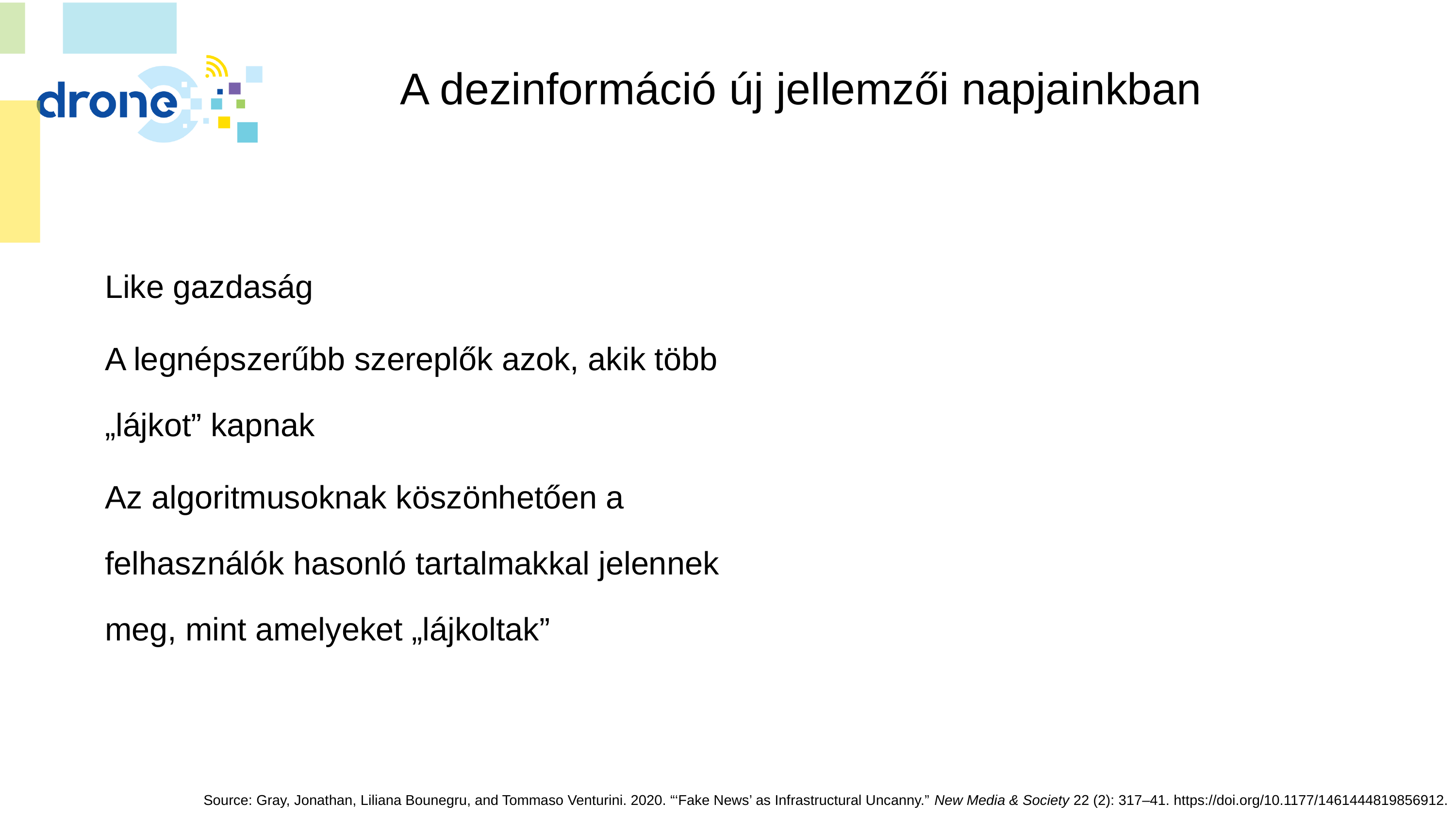

# A dezinformáció új jellemzői napjainkban

Like gazdaság
A legnépszerűbb szereplők azok, akik több „lájkot” kapnak
Az algoritmusoknak köszönhetően a felhasználók hasonló tartalmakkal jelennek meg, mint amelyeket „lájkoltak”

Source: Gray, Jonathan, Liliana Bounegru, and Tommaso Venturini. 2020. “‘Fake News’ as Infrastructural Uncanny.” New Media & Society 22 (2): 317–41. https://doi.org/10.1177/1461444819856912.